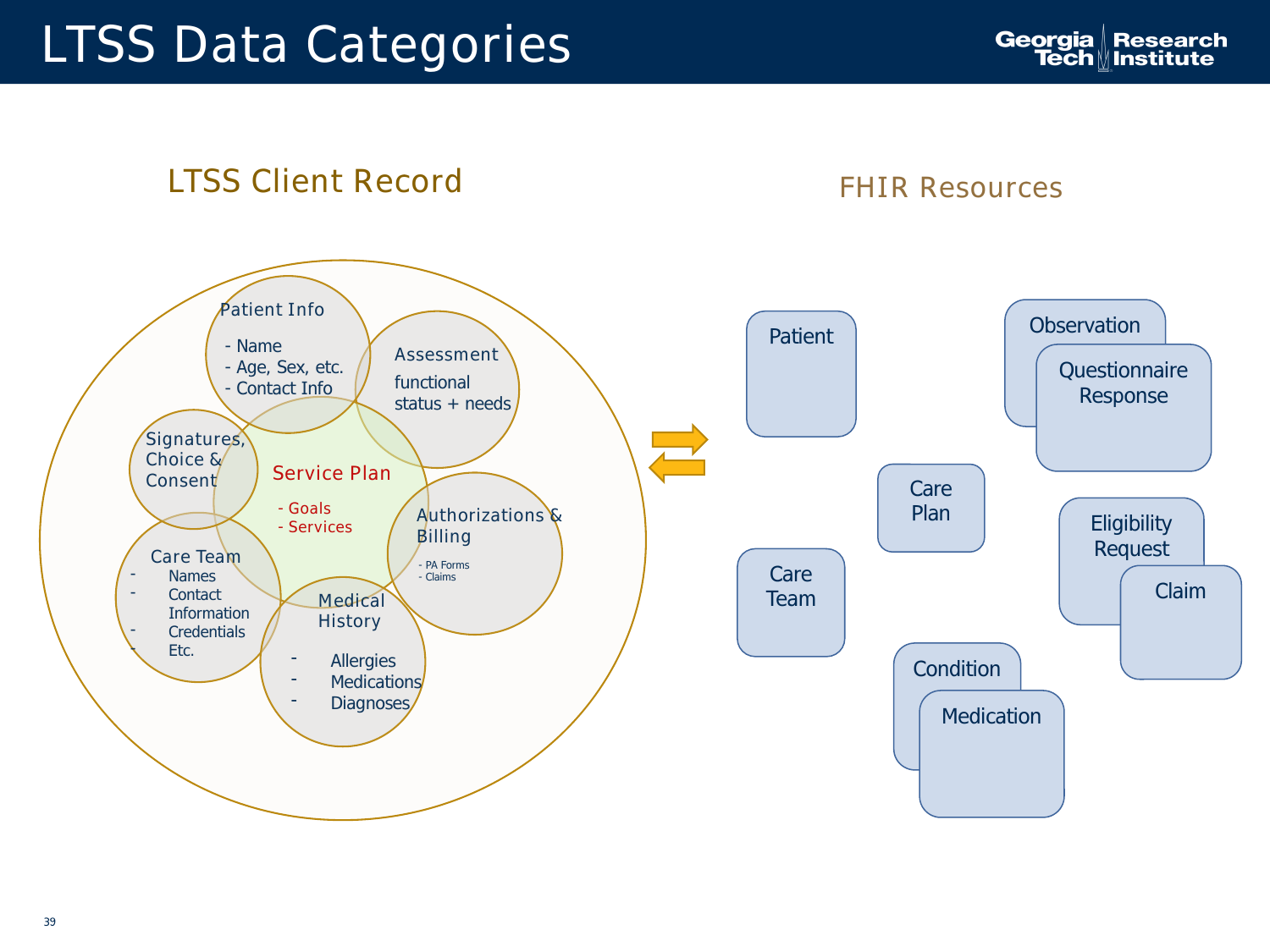

# LTSS Data Categories
LTSS Client Record

Patient Info
- Name
- Age, Sex, etc.
- Contact Info

Assessment
functional
status + needs

Service Plan
- Goals
- Services

Signatures,
Choice &
Consent

Authorizations &
Billing
- PA Forms
- Claims

Care Team

Names
Contact Information
Credentials
Etc.

Medical
History
Allergies
Medications
Diagnoses

FHIR Resources

Observation
Patient
Questionnaire Response

Care Plan
Eligibility Request
Care Team
Claim
Condition
Medication